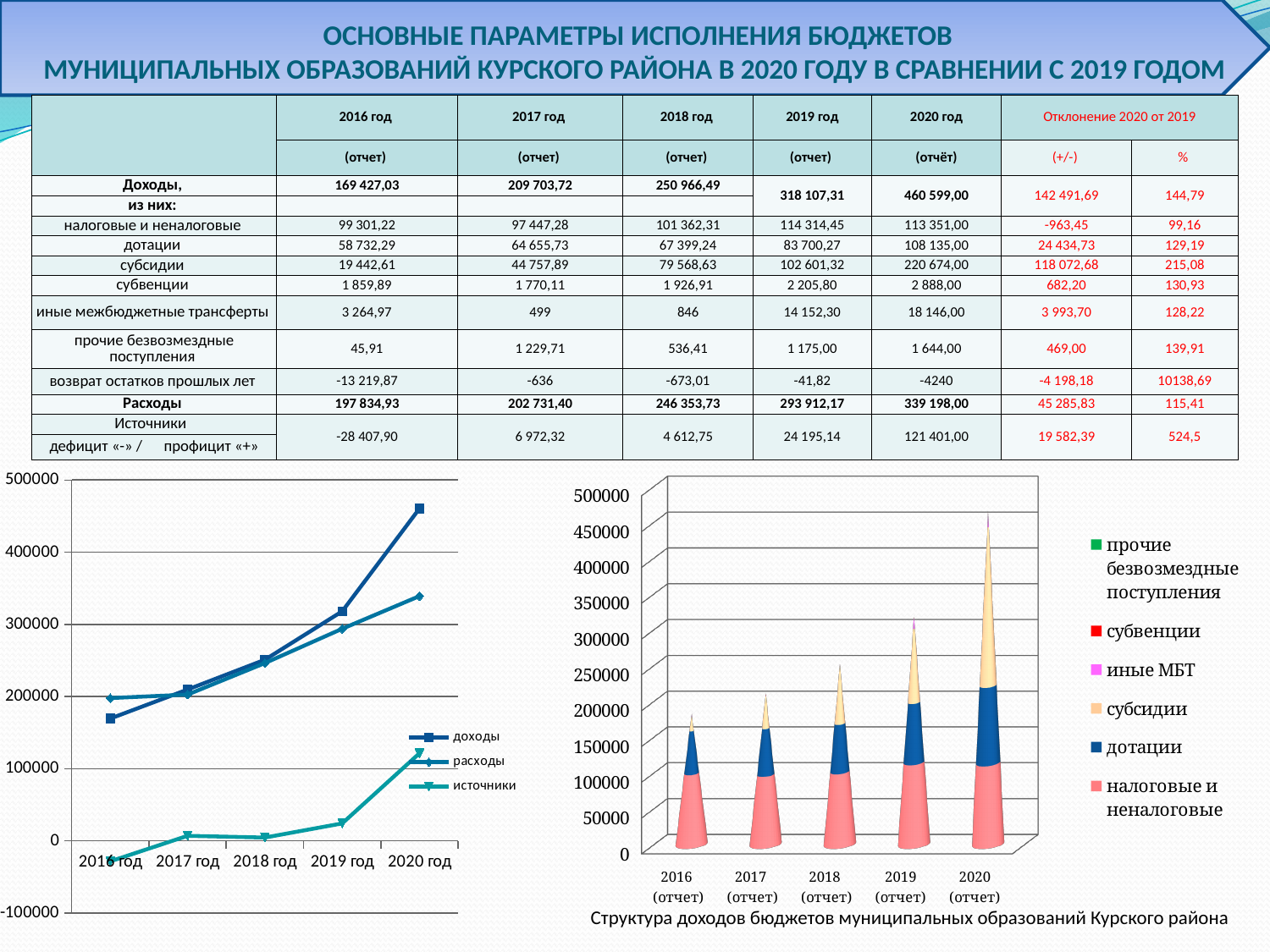

# ОСНОВНЫЕ ПАРАМЕТРЫ ИСПОЛНЕНИЯ БЮДЖЕТОВ МУНИЦИПАЛЬНЫХ ОБРАЗОВАНИЙ КУРСКОГО РАЙОНА В 2020 ГОДУ В СРАВНЕНИИ С 2019 ГОДОМ
|  | 2016 год | 2017 год | 2018 год | 2019 год | 2020 год | Отклонение 2020 от 2019 |  |
| --- | --- | --- | --- | --- | --- | --- | --- |
|  | (отчет) | (отчет) | (отчет) | (отчет) | (отчёт) | (+/-) | % |
| Доходы, | 169 427,03 | 209 703,72 | 250 966,49 | 318 107,31 | 460 599,00 | 142 491,69 | 144,79 |
| из них: |  |  |  |  |  |  |  |
| налоговые и неналоговые | 99 301,22 | 97 447,28 | 101 362,31 | 114 314,45 | 113 351,00 | -963,45 | 99,16 |
| дотации | 58 732,29 | 64 655,73 | 67 399,24 | 83 700,27 | 108 135,00 | 24 434,73 | 129,19 |
| субсидии | 19 442,61 | 44 757,89 | 79 568,63 | 102 601,32 | 220 674,00 | 118 072,68 | 215,08 |
| субвенции | 1 859,89 | 1 770,11 | 1 926,91 | 2 205,80 | 2 888,00 | 682,20 | 130,93 |
| иные межбюджетные трансферты | 3 264,97 | 499 | 846 | 14 152,30 | 18 146,00 | 3 993,70 | 128,22 |
| прочие безвозмездные поступления | 45,91 | 1 229,71 | 536,41 | 1 175,00 | 1 644,00 | 469,00 | 139,91 |
| возврат остатков прошлых лет | -13 219,87 | -636 | -673,01 | -41,82 | -4240 | -4 198,18 | 10138,69 |
| Расходы | 197 834,93 | 202 731,40 | 246 353,73 | 293 912,17 | 339 198,00 | 45 285,83 | 115,41 |
| Источники | -28 407,90 | 6 972,32 | 4 612,75 | 24 195,14 | 121 401,00 | 19 582,39 | 524,5 |
| дефицит «-» / профицит «+» |  |  |  |  |  |  |  |

### Chart

| Category | доходы | расходы | источники |
|---|---|---|---|
| 2016 год | 169427.03 | 197834.93 | -28407.9 |
| 2017 год | 209703.72 | 202731.4 | 6972.320000000002 |
| 2018 год | 250966.49 | 246353.73 | 4612.75 |
| 2019 год | 318107.31 | 293912.17 | 24195.14 |
| 2020 год | 460599.0 | 339198.0 | 121401.0 |

[unsupported chart]

Структура доходов бюджетов муниципальных образований Курского района